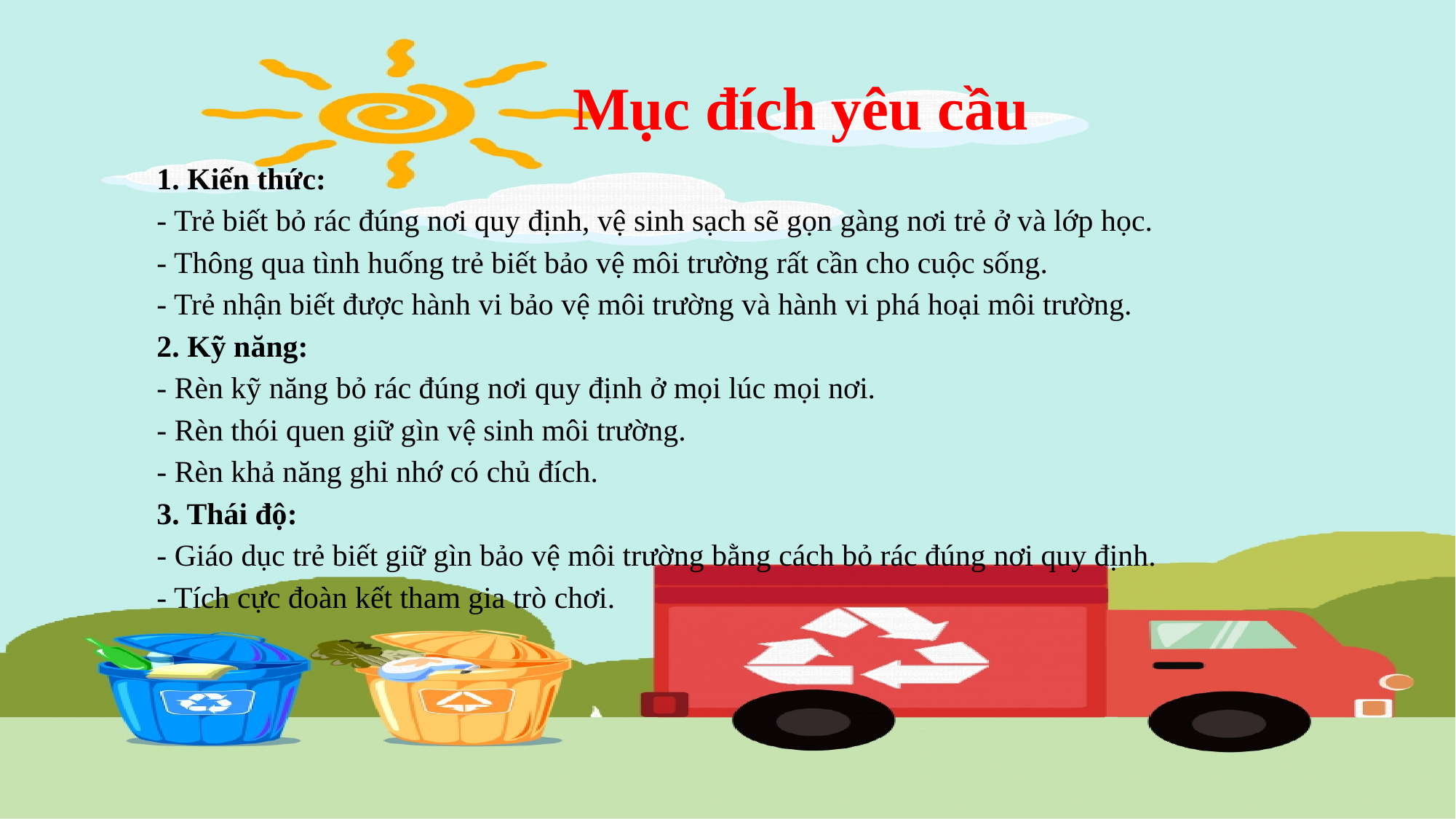

Mục đích yêu cầu
1. Kiến thức:
- Trẻ biết bỏ rác đúng nơi quy định, vệ sinh sạch sẽ gọn gàng nơi trẻ ở và lớp học.
- Thông qua tình huống trẻ biết bảo vệ môi trường rất cần cho cuộc sống.
- Trẻ nhận biết được hành vi bảo vệ môi trường và hành vi phá hoại môi trường.
2. Kỹ năng:
- Rèn kỹ năng bỏ rác đúng nơi quy định ở mọi lúc mọi nơi.
- Rèn thói quen giữ gìn vệ sinh môi trường.
- Rèn khả năng ghi nhớ có chủ đích.
3. Thái độ:
- Giáo dục trẻ biết giữ gìn bảo vệ môi trường bằng cách bỏ rác đúng nơi quy định.
- Tích cực đoàn kết tham gia trò chơi.